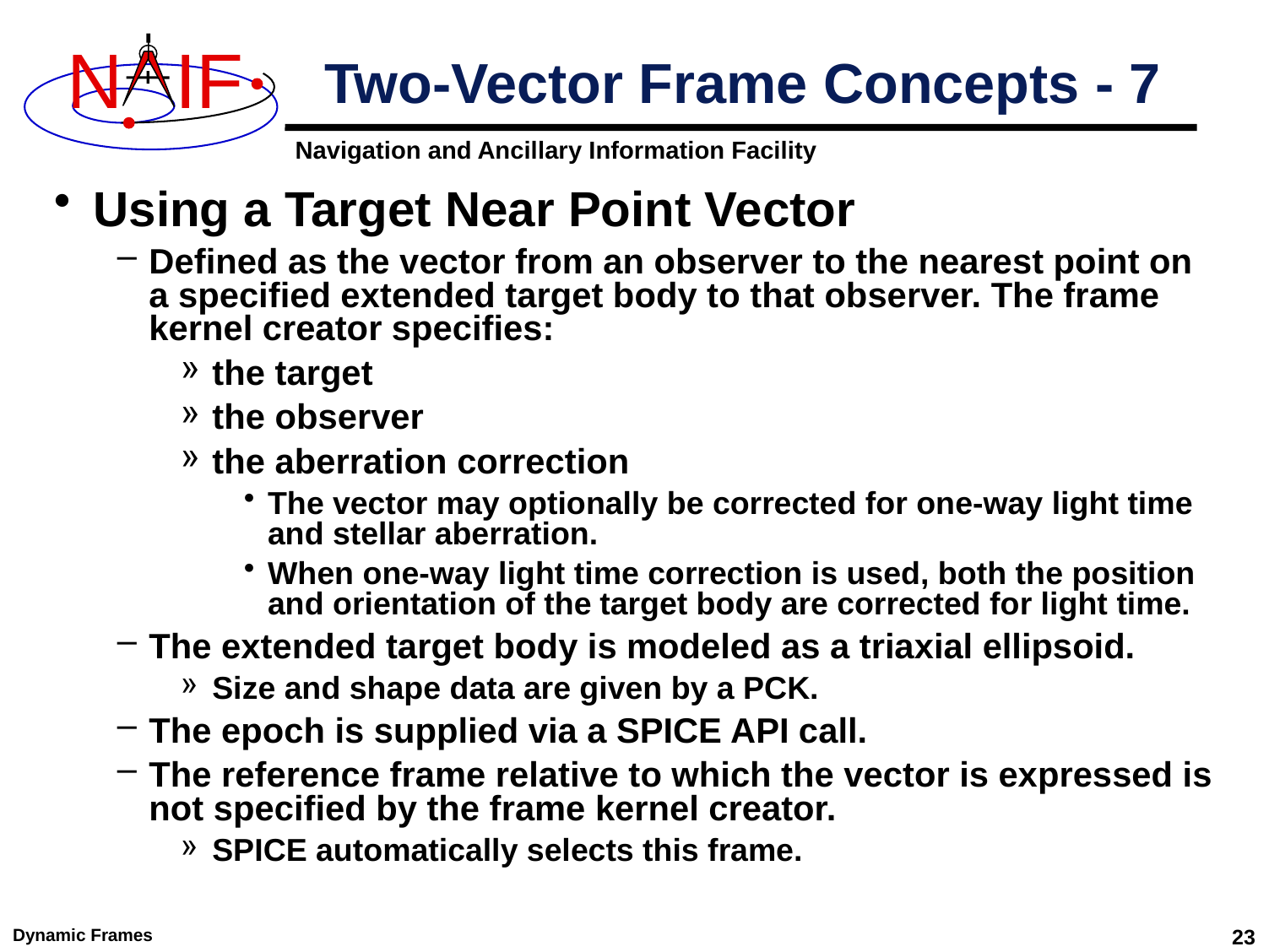

# Two-Vector Frame Concepts - 7
Using a Target Near Point Vector
Defined as the vector from an observer to the nearest point on a specified extended target body to that observer. The frame kernel creator specifies:
the target
the observer
the aberration correction
The vector may optionally be corrected for one-way light time and stellar aberration.
When one-way light time correction is used, both the position and orientation of the target body are corrected for light time.
The extended target body is modeled as a triaxial ellipsoid.
Size and shape data are given by a PCK.
The epoch is supplied via a SPICE API call.
The reference frame relative to which the vector is expressed is not specified by the frame kernel creator.
SPICE automatically selects this frame.
Dynamic Frames
23